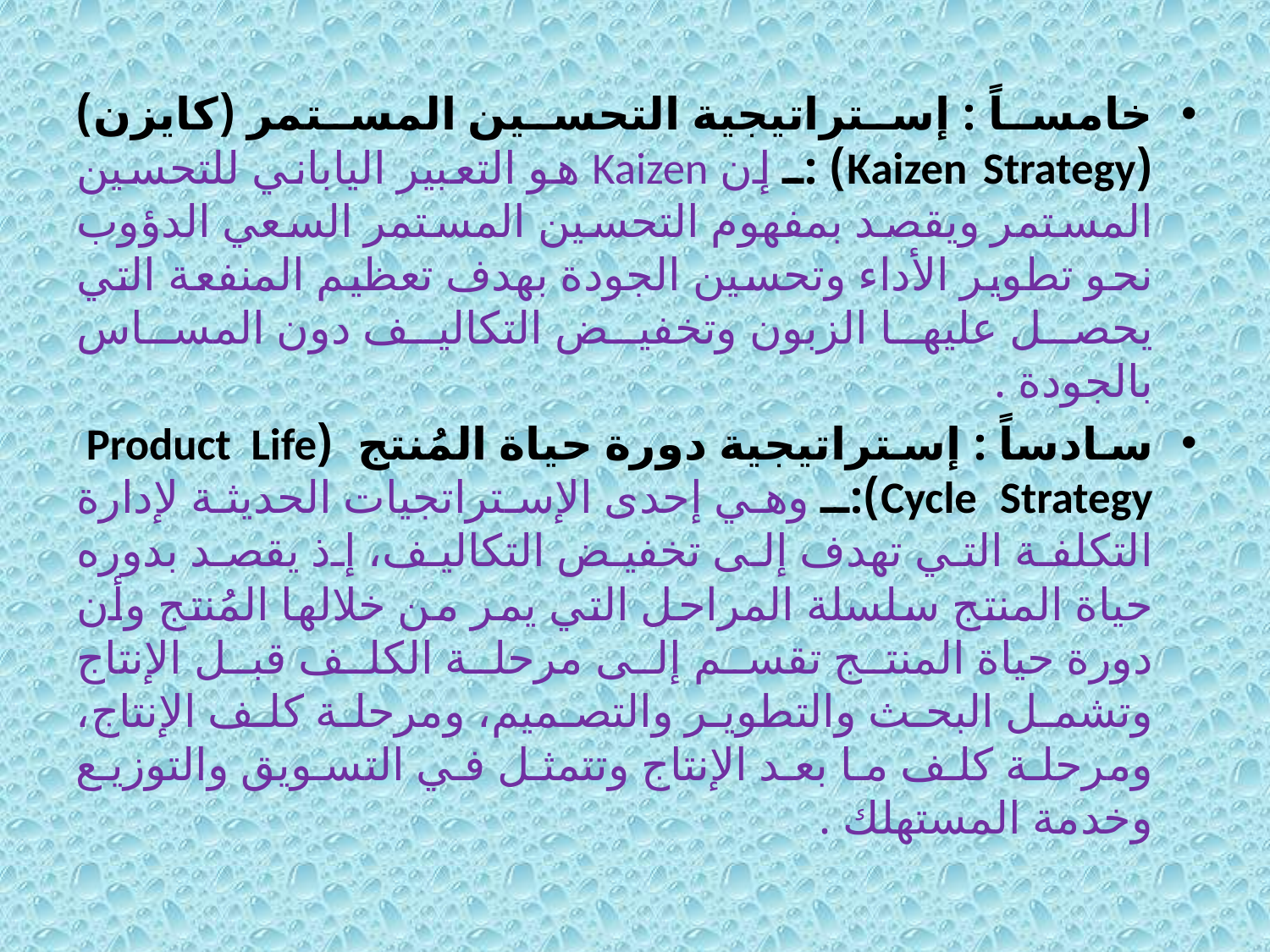

خامساً : إستراتيجية التحسين المستمر (كايزن) (Kaizen Strategy) :ـ إن Kaizen هو التعبير الياباني للتحسين المستمر ويقصد بمفهوم التحسين المستمر السعي الدؤوب نحو تطوير الأداء وتحسين الجودة بهدف تعظيم المنفعة التي يحصل عليها الزبون وتخفيض التكاليف دون المساس بالجودة .
سادساً : إستراتيجية دورة حياة المُنتج  (Product Life Cycle Strategy):ـ وهي إحدى الإستراتجيات الحديثة لإدارة التكلفة التي تهدف إلى تخفيض التكاليف، إذ يقصد بدوره حياة المنتج سلسلة المراحل التي يمر من خلالها المُنتج وأن دورة حياة المنتج تقسم إلى مرحلة الكلف قبل الإنتاج وتشمل البحث والتطوير والتصميم، ومرحلة كلف الإنتاج، ومرحلة كلف ما بعد الإنتاج وتتمثل في التسويق والتوزيع وخدمة المستهلك .